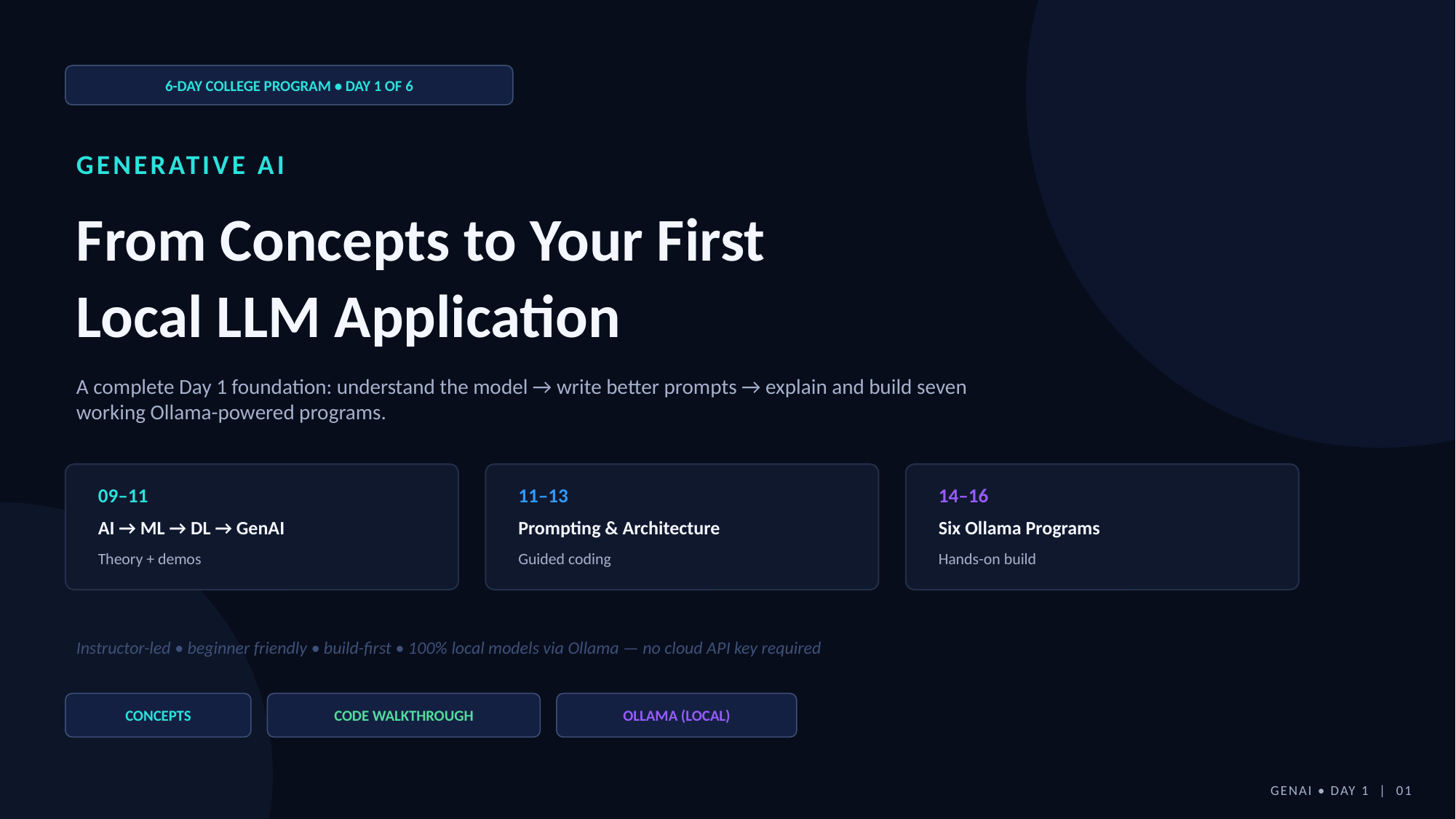

6-DAY COLLEGE PROGRAM • DAY 1 OF 6
GENERATIVE AI
From Concepts to Your First
Local LLM Application
A complete Day 1 foundation: understand the model → write better prompts → explain and build seven working Ollama-powered programs.

09–11
11–13
14–16

AI → ML → DL → GenAI
Prompting & Architecture
Six Ollama Programs
Theory + demos
Guided coding
Hands-on build
Instructor-led • beginner friendly • build-first • 100% local models via Ollama — no cloud API key required

CONCEPTS

CODE WALKTHROUGH

OLLAMA (LOCAL)
GENAI • DAY 1  |  01